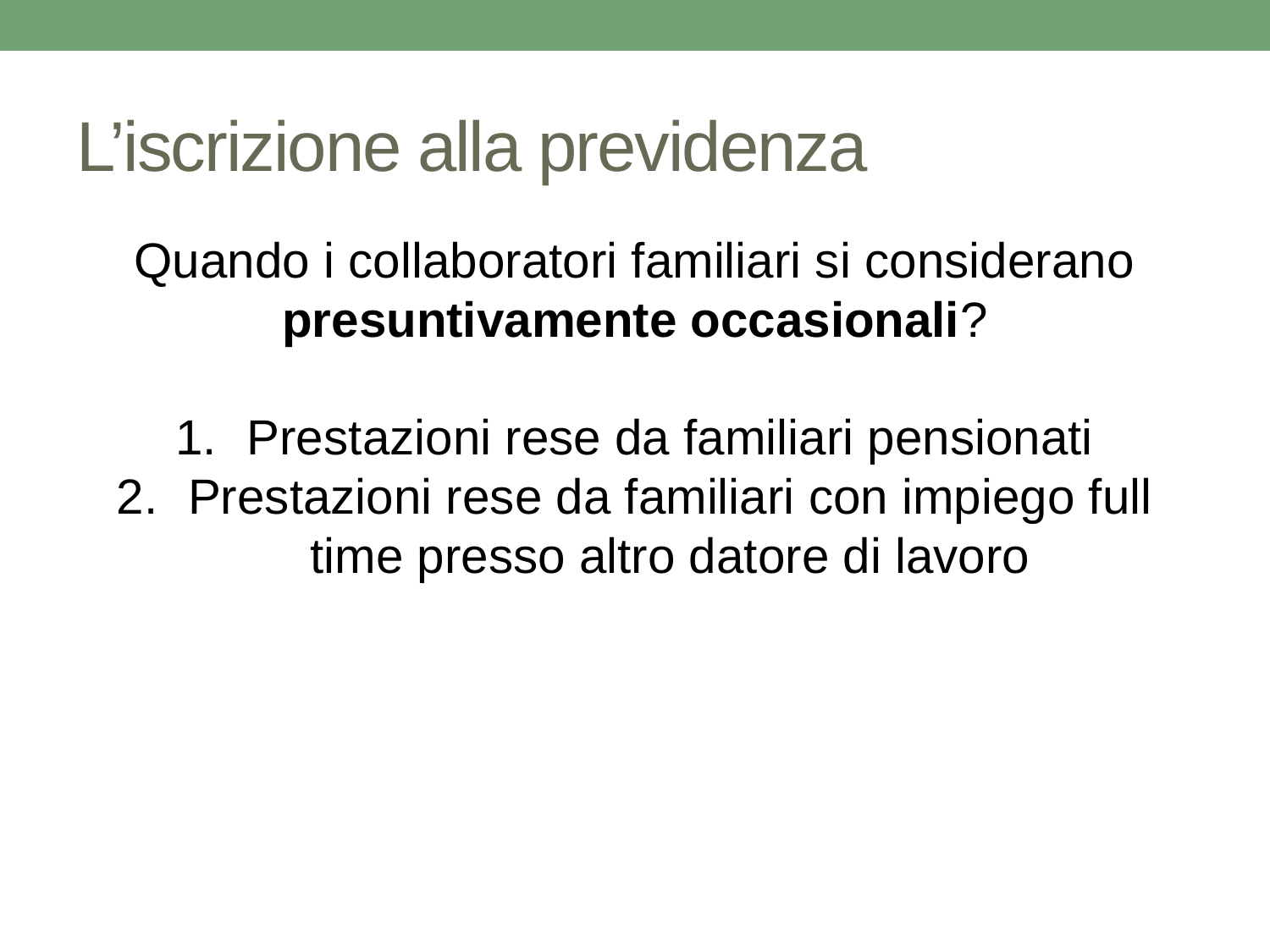

# L’iscrizione alla previdenza
Quando i collaboratori familiari si considerano presuntivamente occasionali?

Prestazioni rese da familiari pensionati
Prestazioni rese da familiari con impiego full time presso altro datore di lavoro